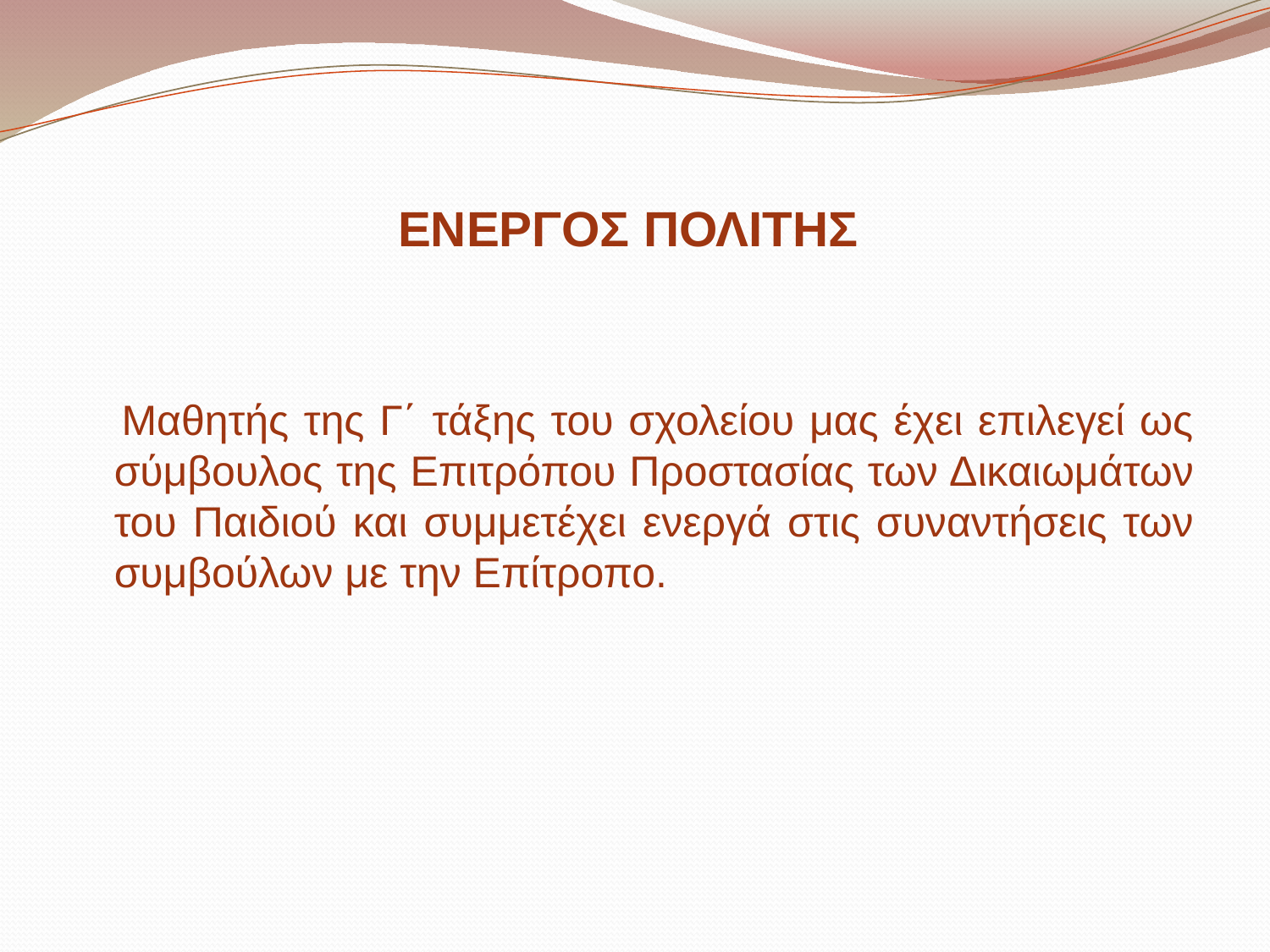

# ΕΝΕΡΓΟΣ ΠΟΛΙΤΗΣ

   Μαθητής της Γ΄ τάξης του σχολείου μας έχει επιλεγεί ως σύμβουλος της Επιτρόπου Προστασίας των Δικαιωμάτων του Παιδιού και συμμετέχει ενεργά στις συναντήσεις των συμβούλων με την Επίτροπο.